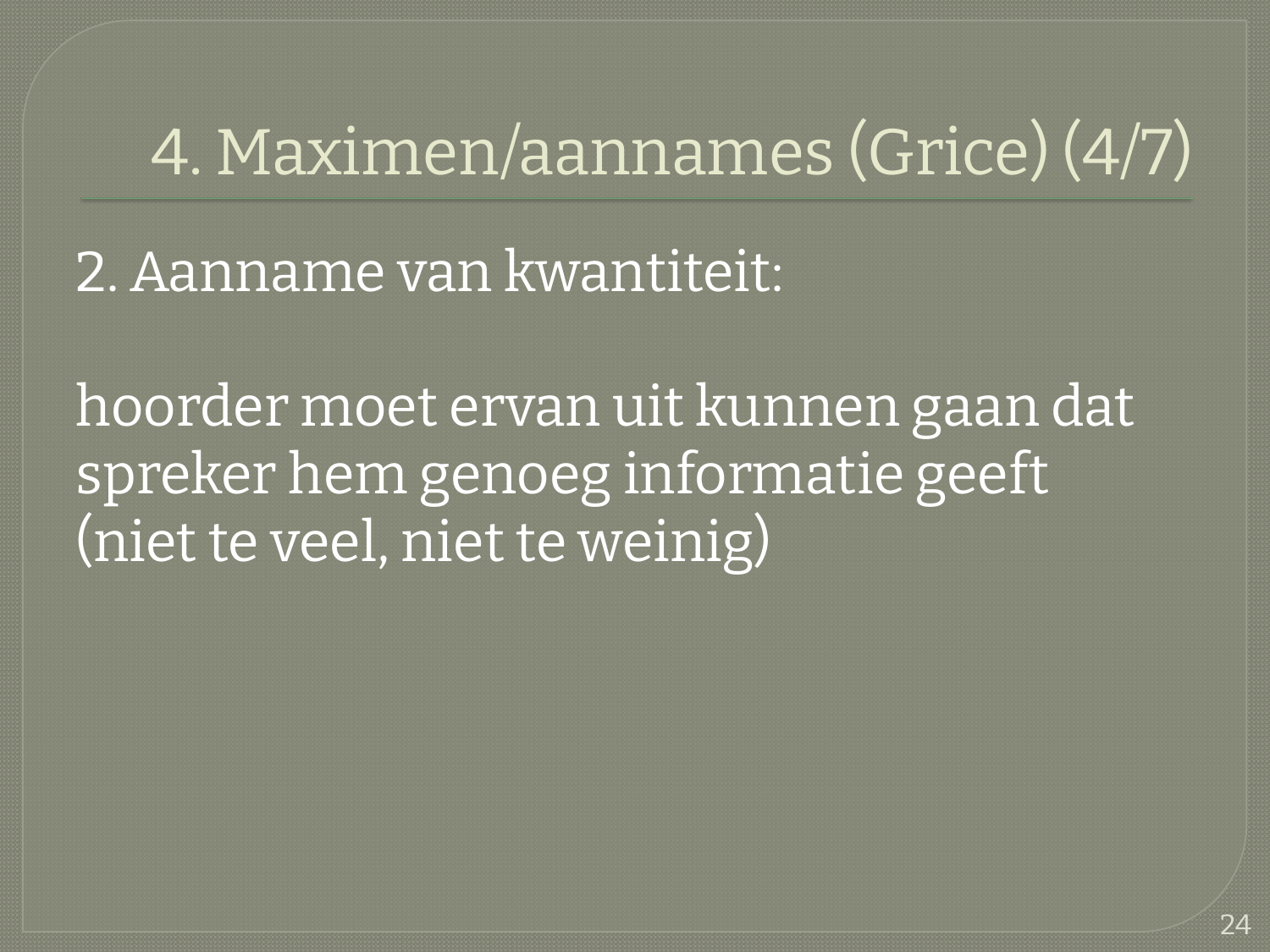

# 4. Maximen/aannames (Grice) (4/7)
2. Aanname van kwantiteit:

hoorder moet ervan uit kunnen gaan dat spreker hem genoeg informatie geeft
(niet te veel, niet te weinig)
24